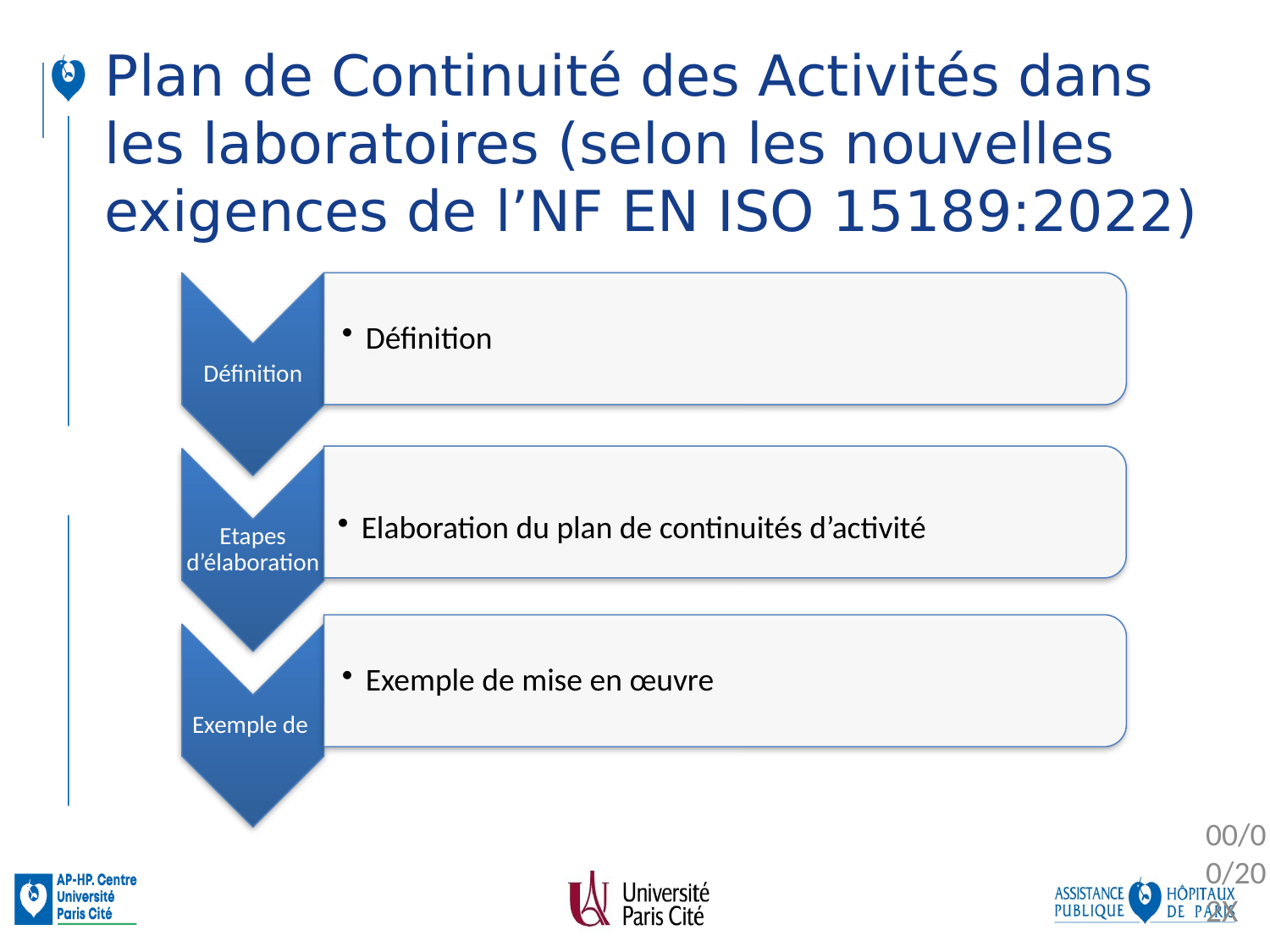

# Plan de Continuité des Activités dans les laboratoires (selon les nouvelles exigences de l’NF EN ISO 15189:2022)
Définition
Définition
Etapes d’élaboration

Elaboration du plan de continuités d’activité
Exemple de
Exemple de mise en œuvre
00/00/202X
1